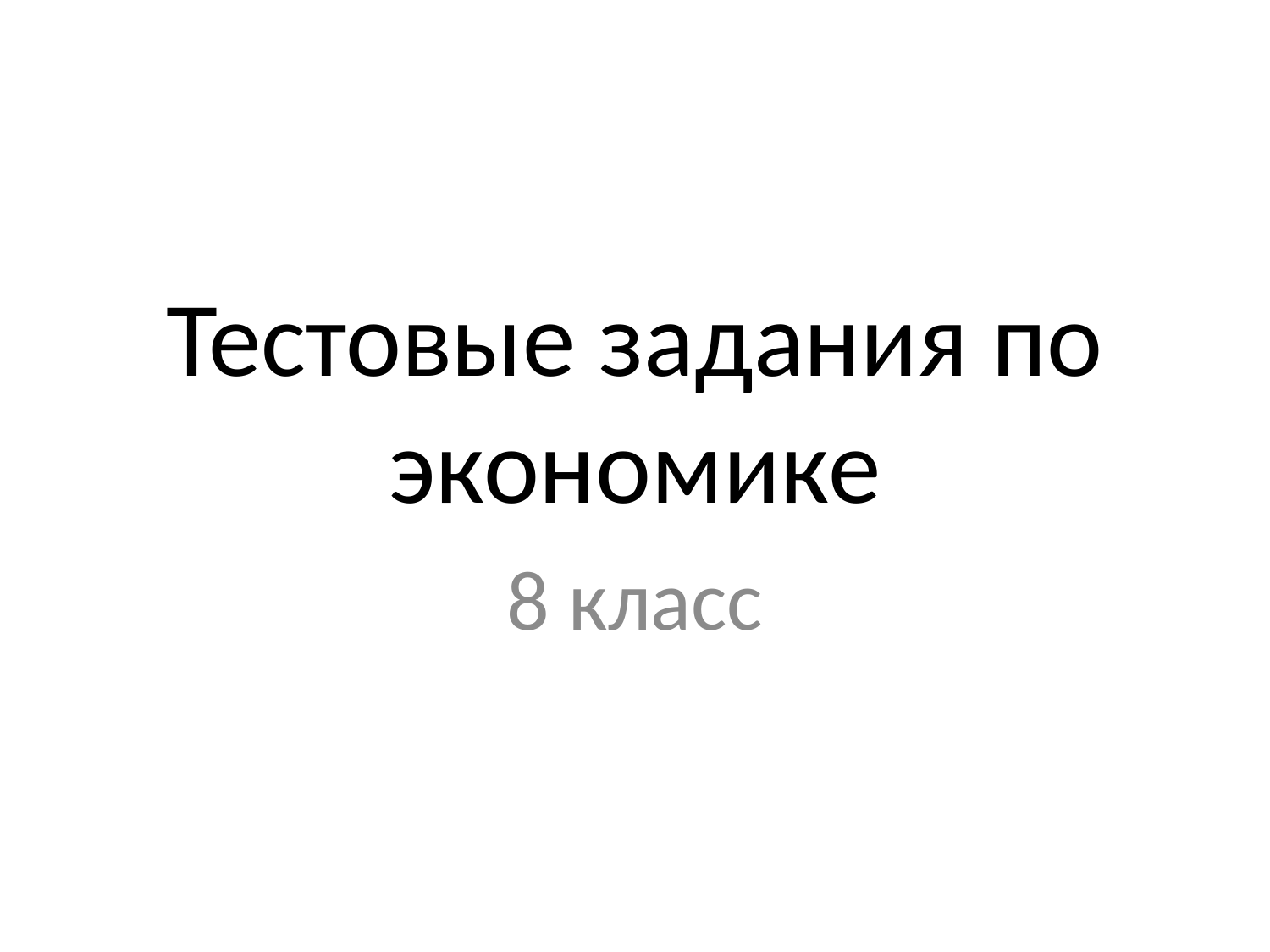

# Тестовые задания по экономике
8 класс